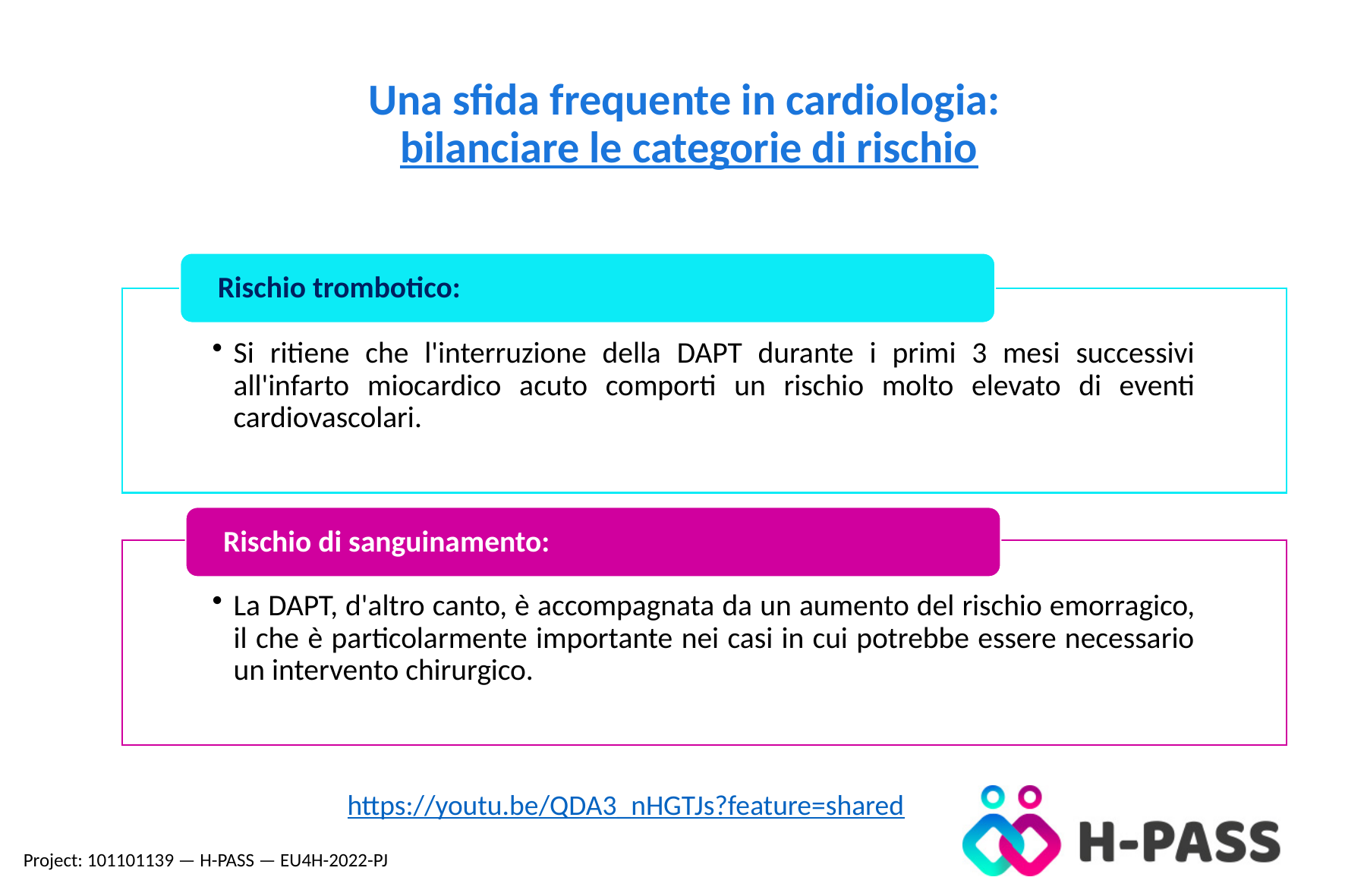

Una sfida frequente in cardiologia:
bilanciare le categorie di rischio
Si ritiene che l'interruzione della DAPT durante i primi 3 mesi successivi all'infarto miocardico acuto comporti un rischio molto elevato di eventi cardiovascolari.

Rischio trombotico:
La DAPT, d'altro canto, è accompagnata da un aumento del rischio emorragico, il che è particolarmente importante nei casi in cui potrebbe essere necessario un intervento chirurgico.

Rischio di sanguinamento:
https://youtu.be/QDA3_nHGTJs?feature=shared
Project: 101101139 — H-PASS — EU4H-2022-PJ